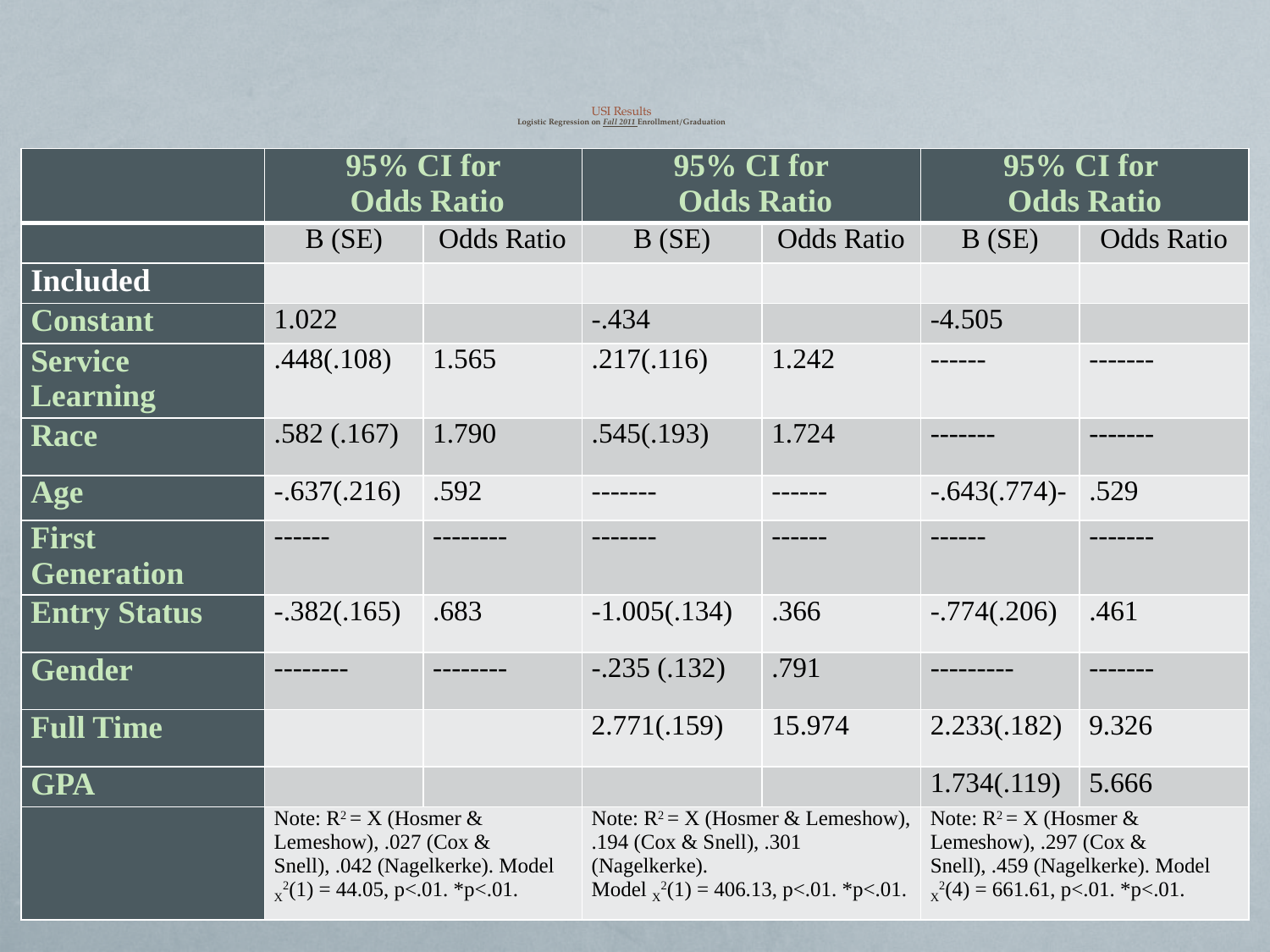

# USI Results Logistic Regression on Fall 2011 Enrollment/Graduation
|  | 95% CI for Odds Ratio |  | 95% CI for Odds Ratio |  | 95% CI for Odds Ratio |  |
| --- | --- | --- | --- | --- | --- | --- |
|  | B (SE) | Odds Ratio | B (SE) | Odds Ratio | B (SE) | Odds Ratio |
| Included |  |  |  |  |  |  |
| Constant | 1.022 |  | -.434 |  | -4.505 |  |
| Service Learning | .448(.108) | 1.565 | .217(.116) | 1.242 | ------ | ------- |
| Race | .582 (.167) | 1.790 | .545(.193) | 1.724 | ------- | ------- |
| Age | -.637(.216) | .592 | ------- | ------ | -.643(.774)- | .529 |
| First Generation | ------ | -------- | ------- | ------ | ------ | ------- |
| Entry Status | -.382(.165) | .683 | -1.005(.134) | .366 | -.774(.206) | .461 |
| Gender | -------- | -------- | -.235 (.132) | .791 | --------- | ------- |
| Full Time |  |  | 2.771(.159) | 15.974 | 2.233(.182) | 9.326 |
| GPA |  |  |  |  | 1.734(.119) | 5.666 |
|  | Note: R2 = X (Hosmer & Lemeshow), .027 (Cox & Snell), .042 (Nagelkerke). Model X2(1) = 44.05, p<.01. \*p<.01. |  | Note: R2 = X (Hosmer & Lemeshow), .194 (Cox & Snell), .301 (Nagelkerke). Model X2(1) = 406.13, p<.01. \*p<.01. |  | Note: R2 = X (Hosmer & Lemeshow), .297 (Cox & Snell), .459 (Nagelkerke). Model X2(4) = 661.61, p<.01. \*p<.01. |  |